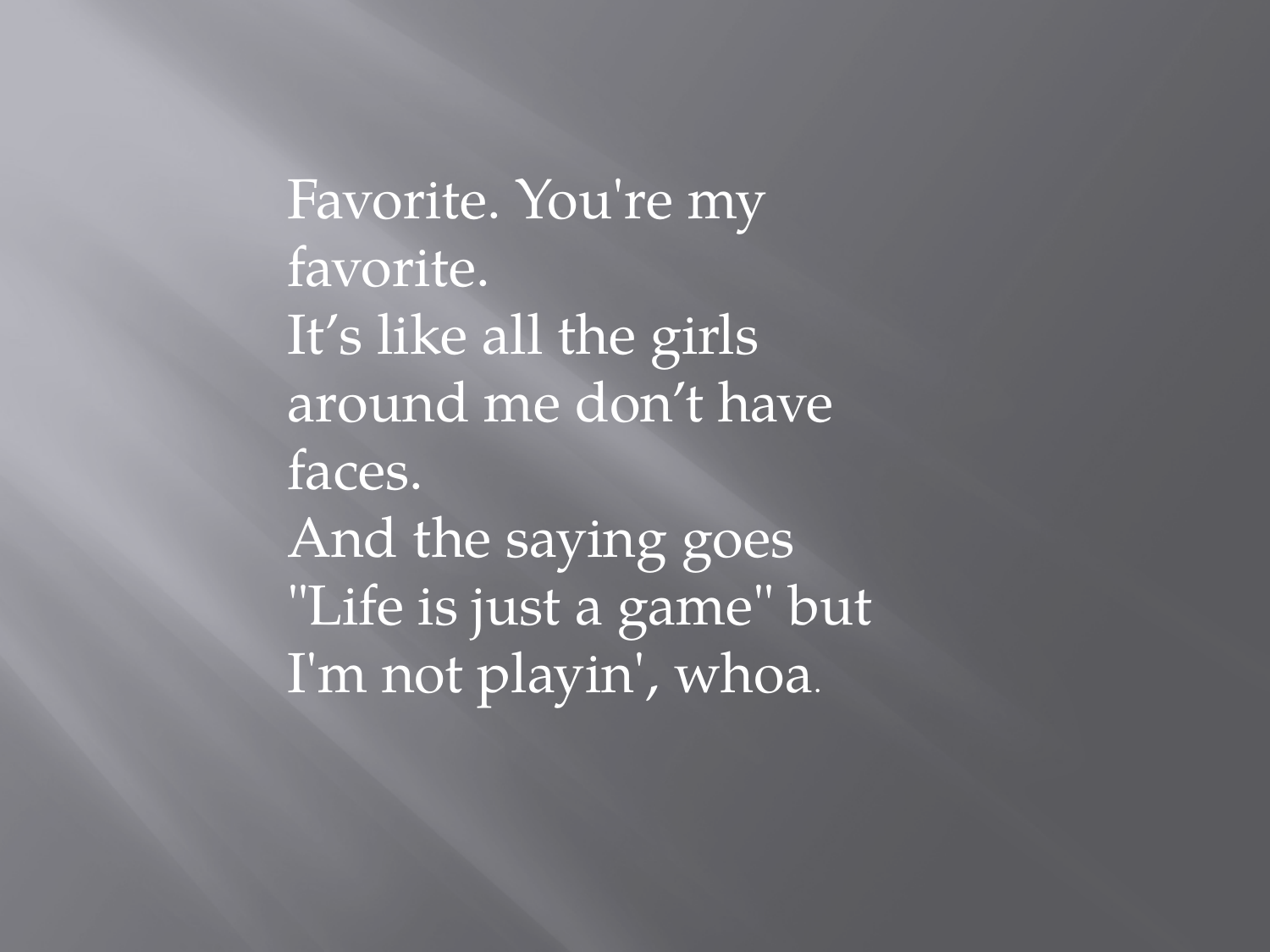

Favorite. You're my favorite.
It’s like all the girls around me don’t have faces.
And the saying goes
"Life is just a game" but I'm not playin', whoa.